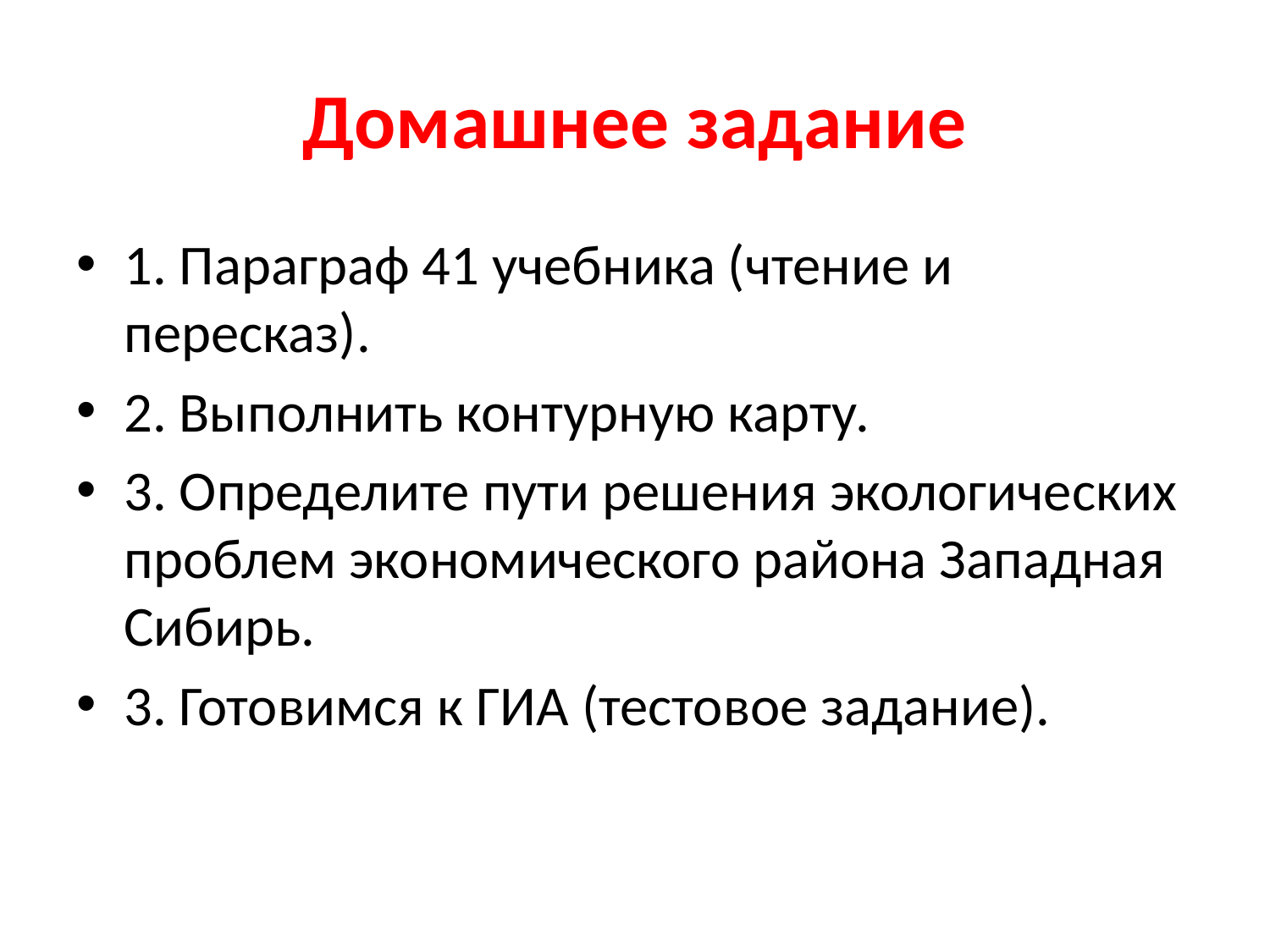

# Домашнее задание
1. Параграф 41 учебника (чтение и пересказ).
2. Выполнить контурную карту.
3. Определите пути решения экологических проблем экономического района Западная Сибирь.
3. Готовимся к ГИА (тестовое задание).